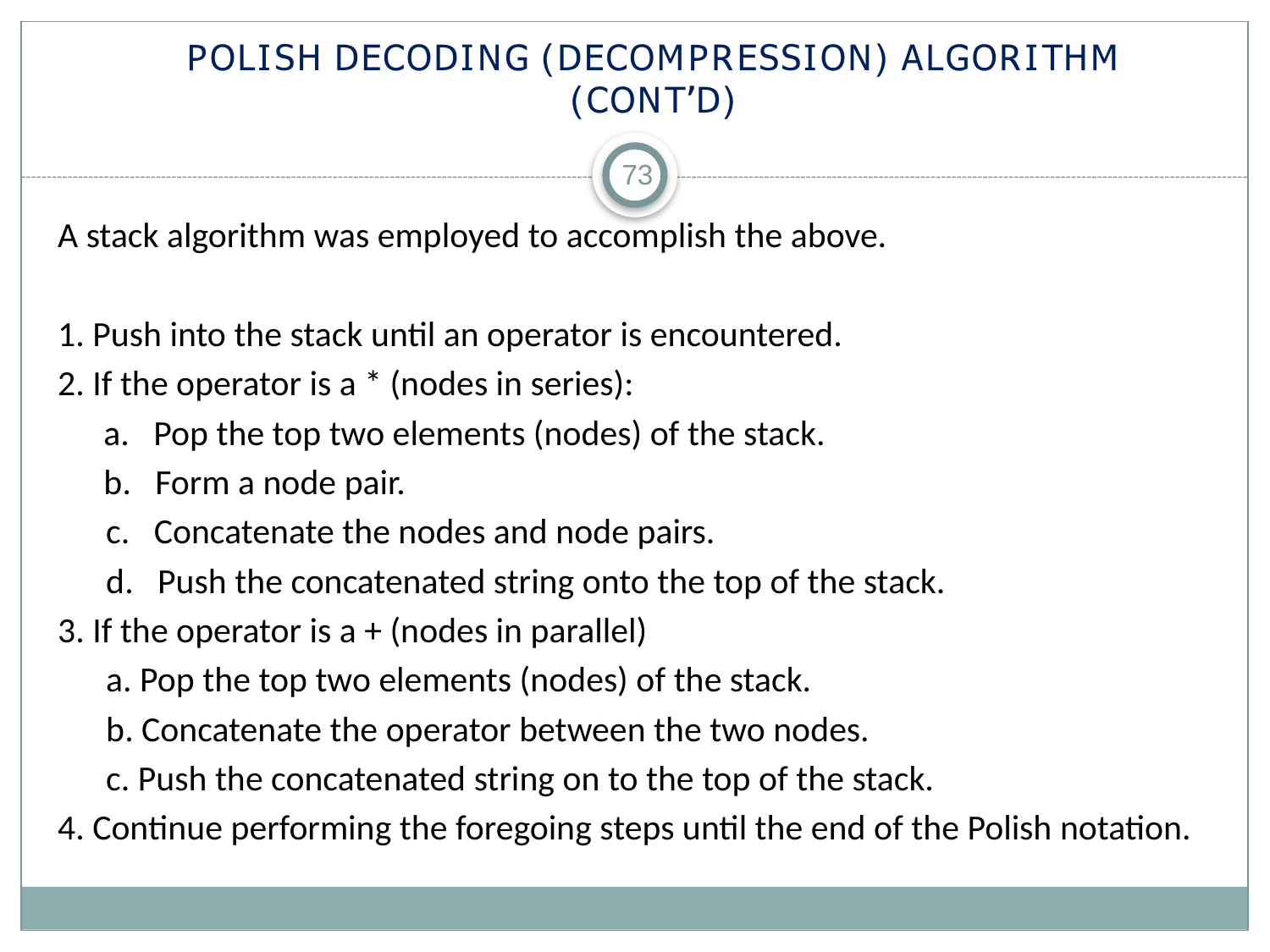

# POLISH DECODING (DECOMPRESSION) ALGORITHM (cont’d)
73
A stack algorithm was employed to accomplish the above.

1. Push into the stack until an operator is encountered.
2. If the operator is a * (nodes in series):
	 a.   Pop the top two elements (nodes) of the stack.
	 b.   Form a node pair.
      c.   Concatenate the nodes and node pairs.
      d.   Push the concatenated string onto the top of the stack.
3. If the operator is a + (nodes in parallel)
      a. Pop the top two elements (nodes) of the stack.
      b. Concatenate the operator between the two nodes.
      c. Push the concatenated string on to the top of the stack.
4. Continue performing the foregoing steps until the end of the Polish notation.